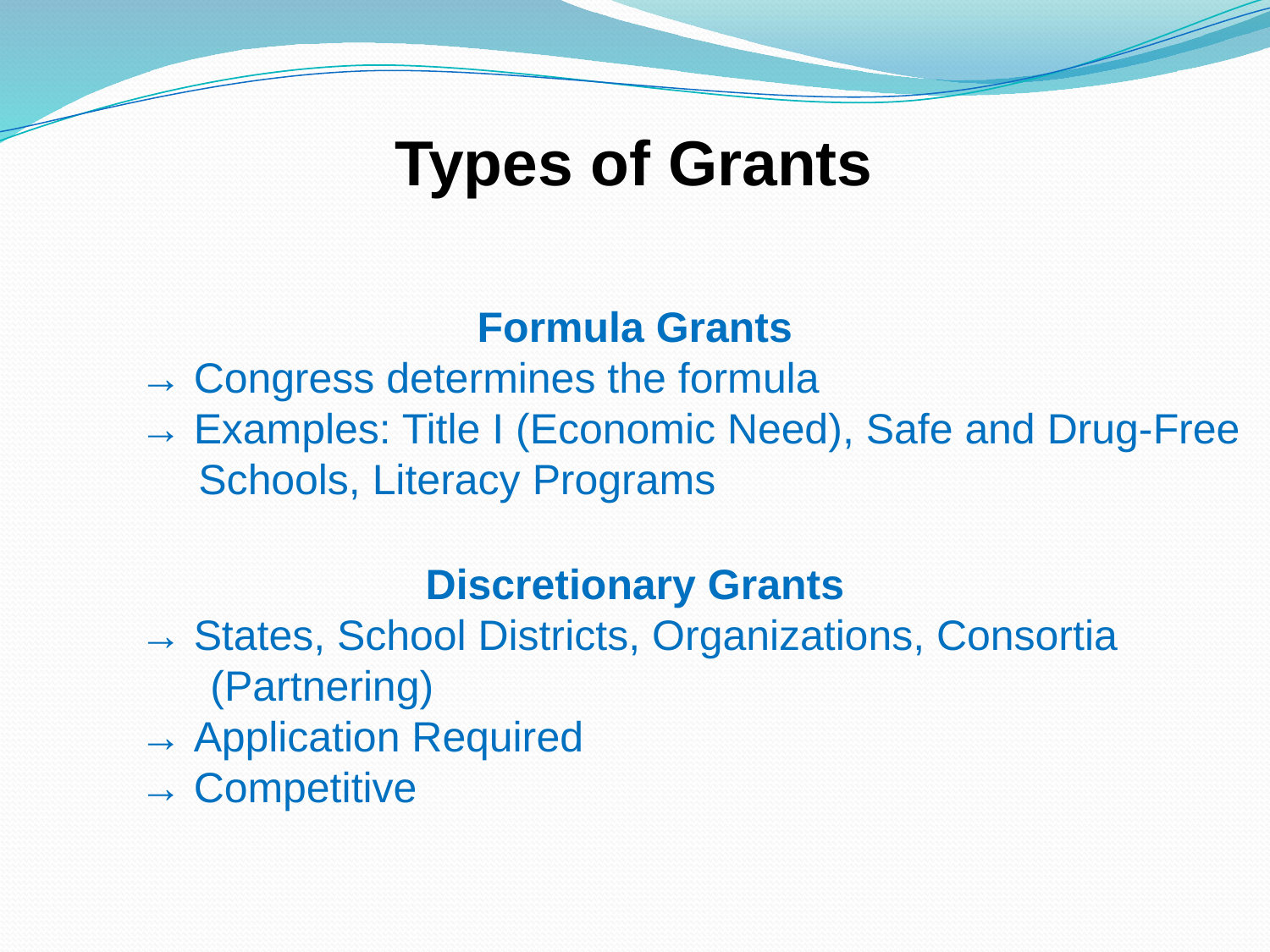

Types of Grants

Formula Grants
	→ Congress determines the formula
	→ Examples: Title I (Economic Need), Safe and Drug-Free 	     Schools, Literacy Programs

Discretionary Grants
	→ States, School Districts, Organizations, Consortia 	            	      (Partnering)
	→ Application Required
	→ Competitive